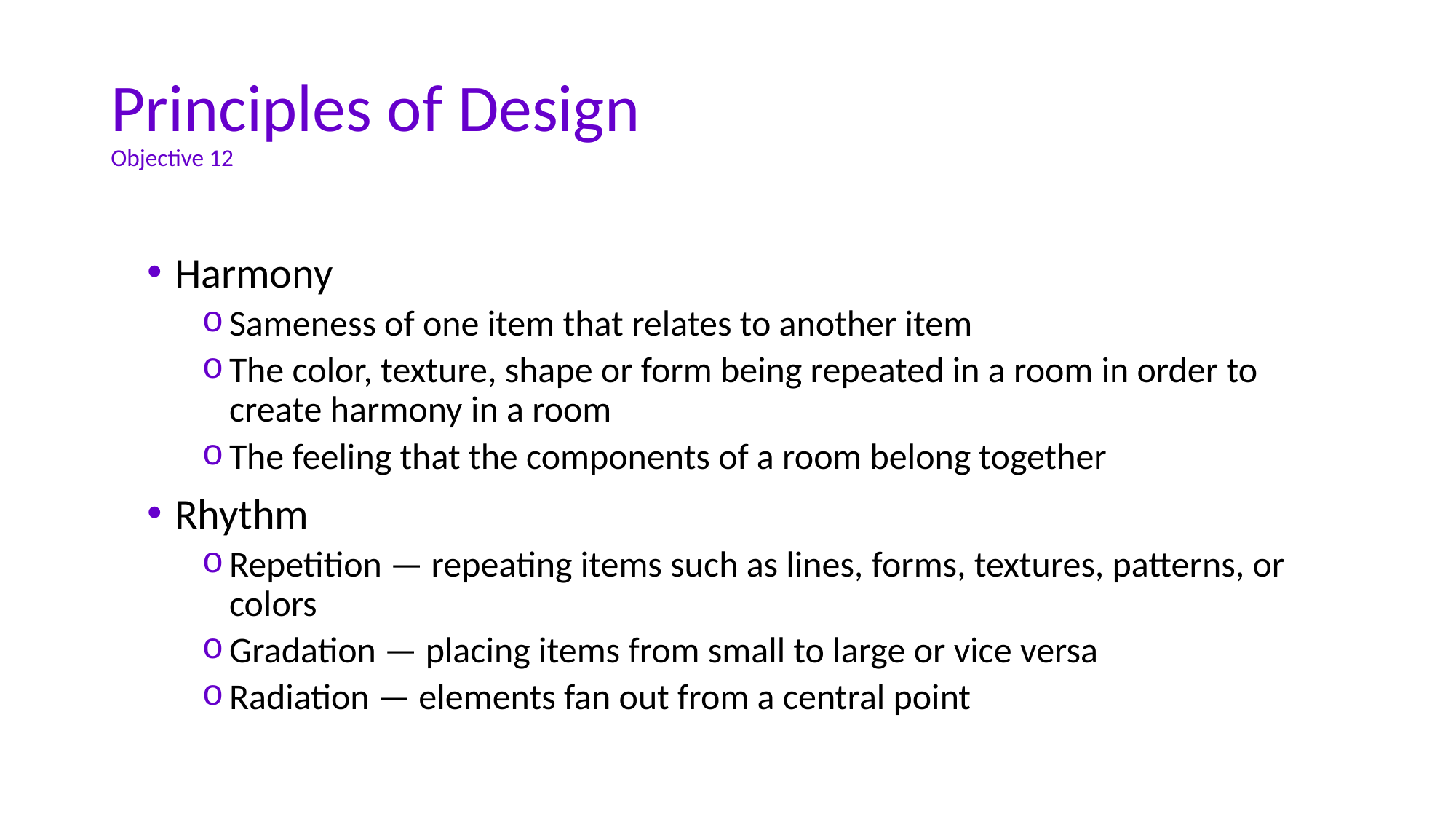

# Principles of Design Objective 12
Harmony
Sameness of one item that relates to another item
The color, texture, shape or form being repeated in a room in order to create harmony in a room
The feeling that the components of a room belong together
Rhythm
Repetition — repeating items such as lines, forms, textures, patterns, or colors
Gradation — placing items from small to large or vice versa
Radiation — elements fan out from a central point